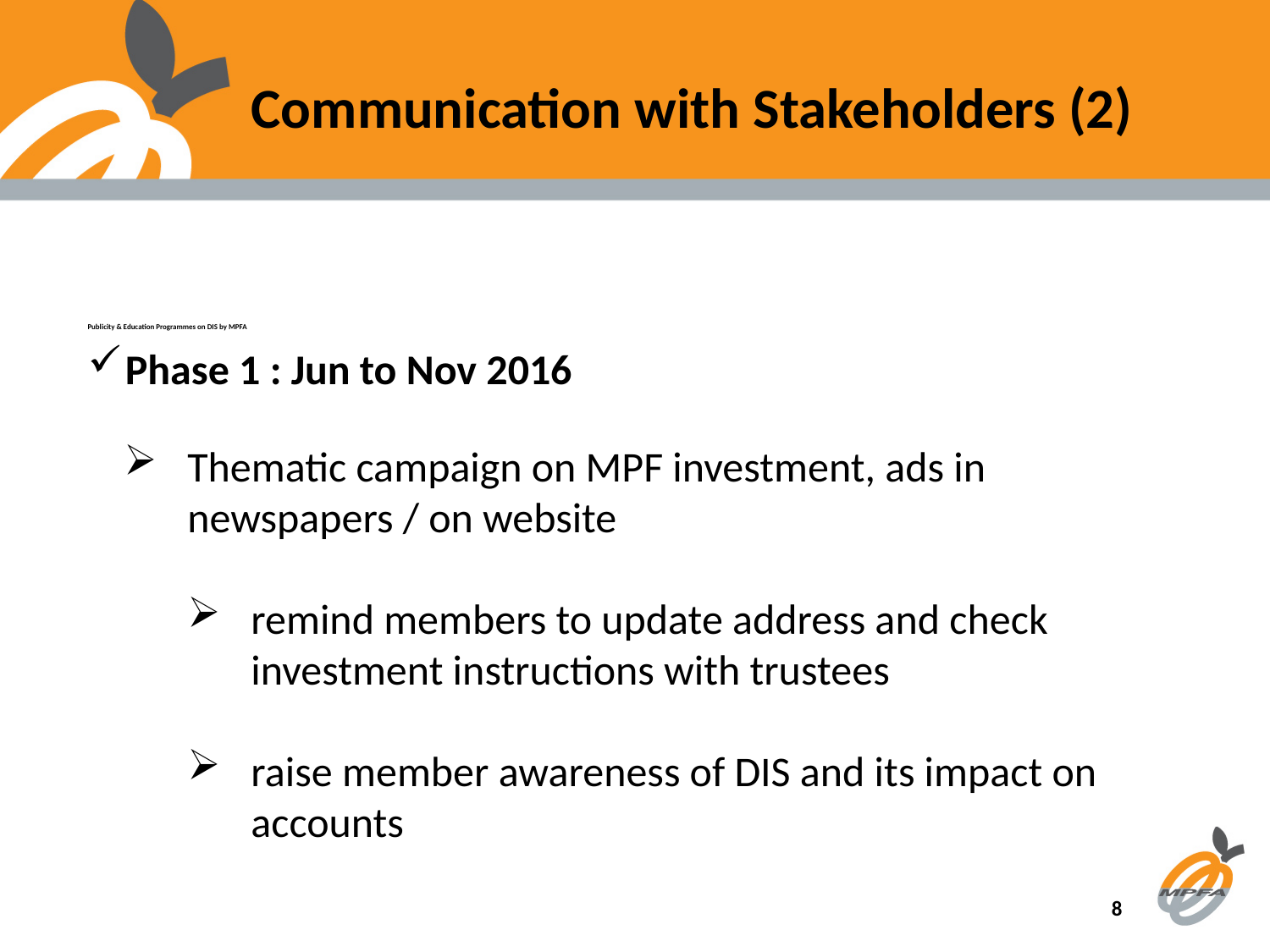

Communication with Stakeholders (2)
# Publicity & Education Programmes on DIS by MPFA
Phase 1 : Jun to Nov 2016

Thematic campaign on MPF investment, ads in newspapers / on website

remind members to update address and check investment instructions with trustees

raise member awareness of DIS and its impact on accounts

8